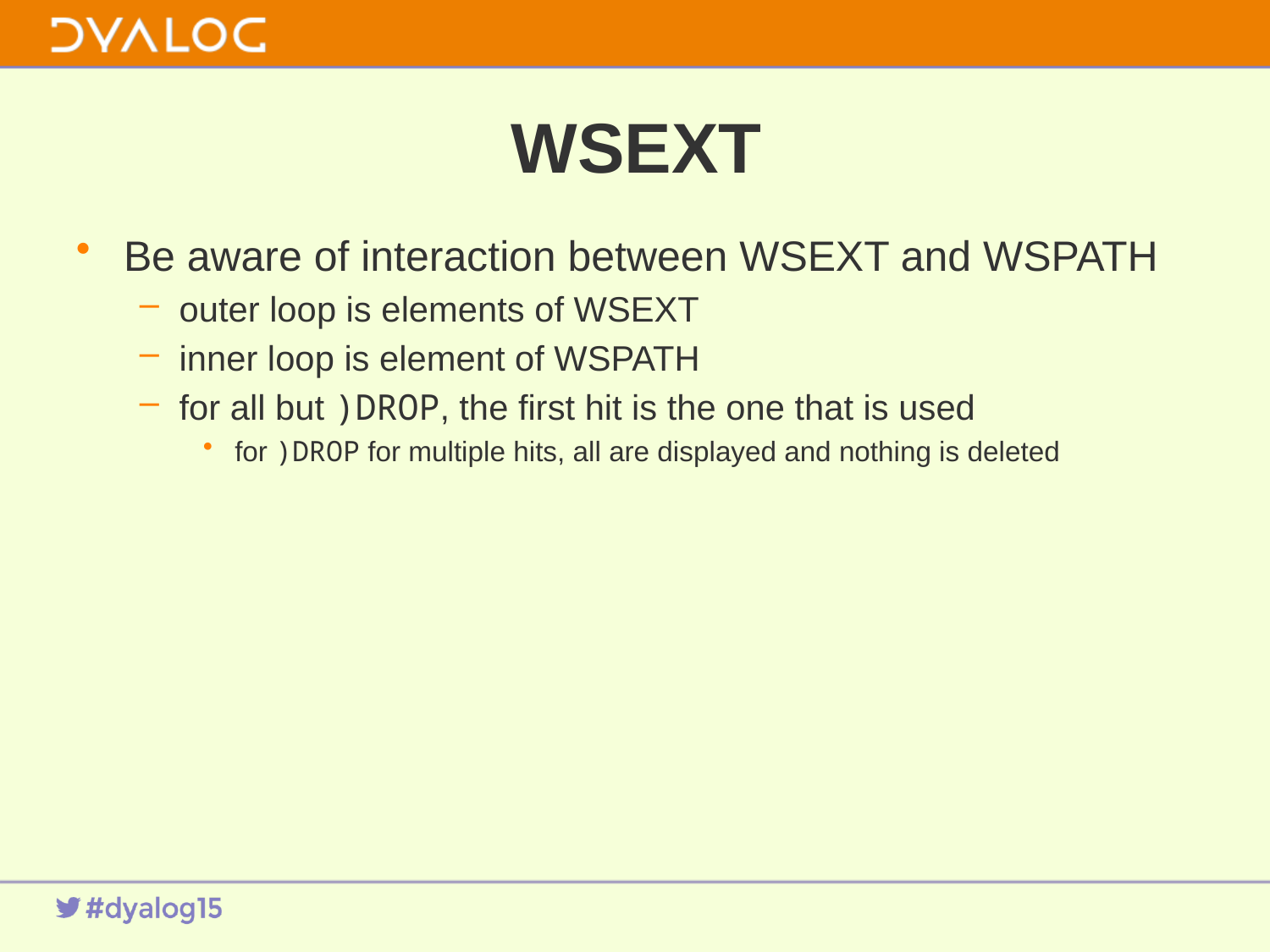

# WSEXT
Be aware of interaction between WSEXT and WSPATH
outer loop is elements of WSEXT
inner loop is element of WSPATH
for all but )DROP, the first hit is the one that is used
for )DROP for multiple hits, all are displayed and nothing is deleted